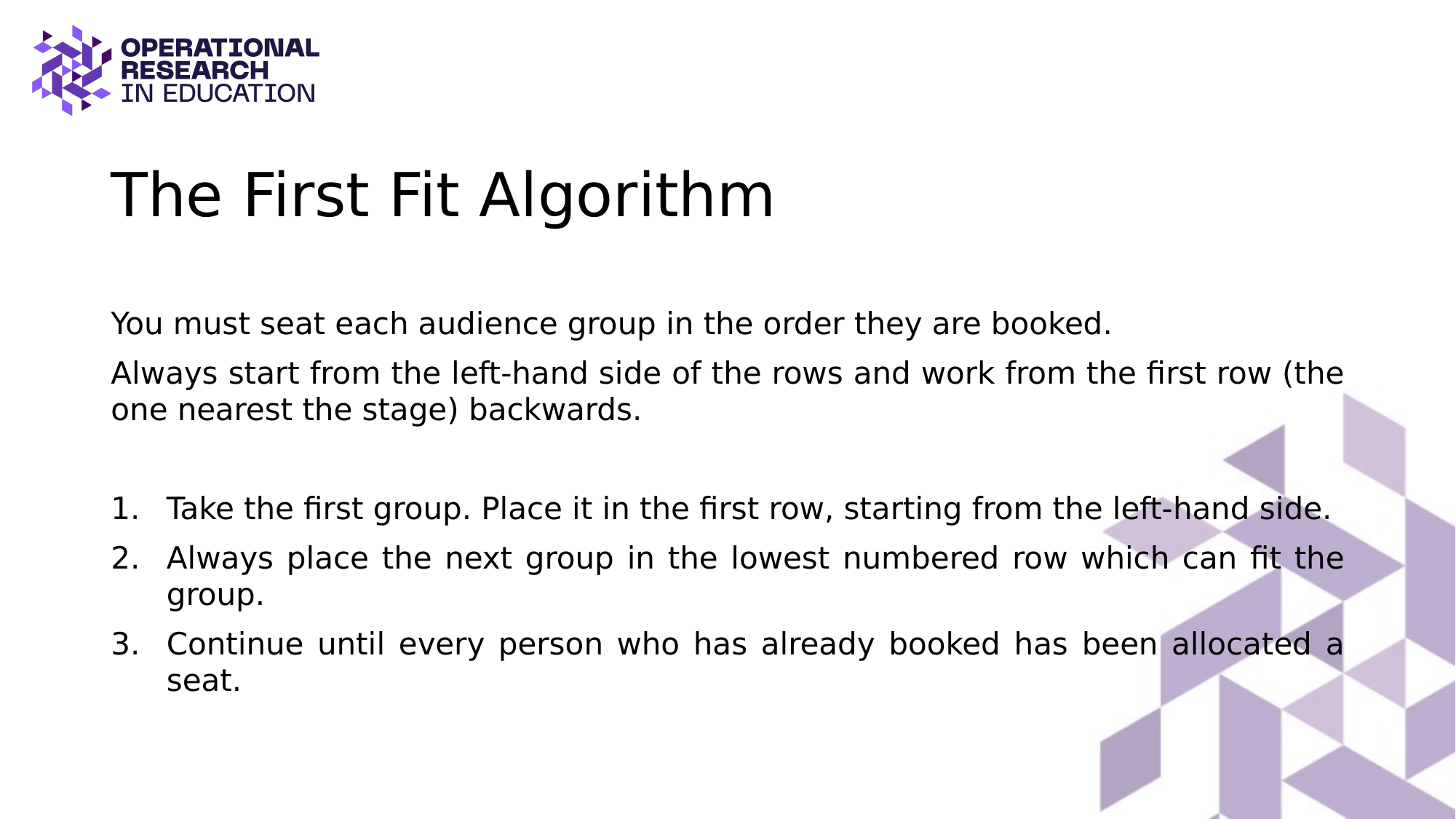

# The First Fit Algorithm
You must seat each audience group in the order they are booked.
Always start from the left-hand side of the rows and work from the first row (the one nearest the stage) backwards.

Take the first group. Place it in the first row, starting from the left-hand side.
Always place the next group in the lowest numbered row which can fit the group.
Continue until every person who has already booked has been allocated a seat.